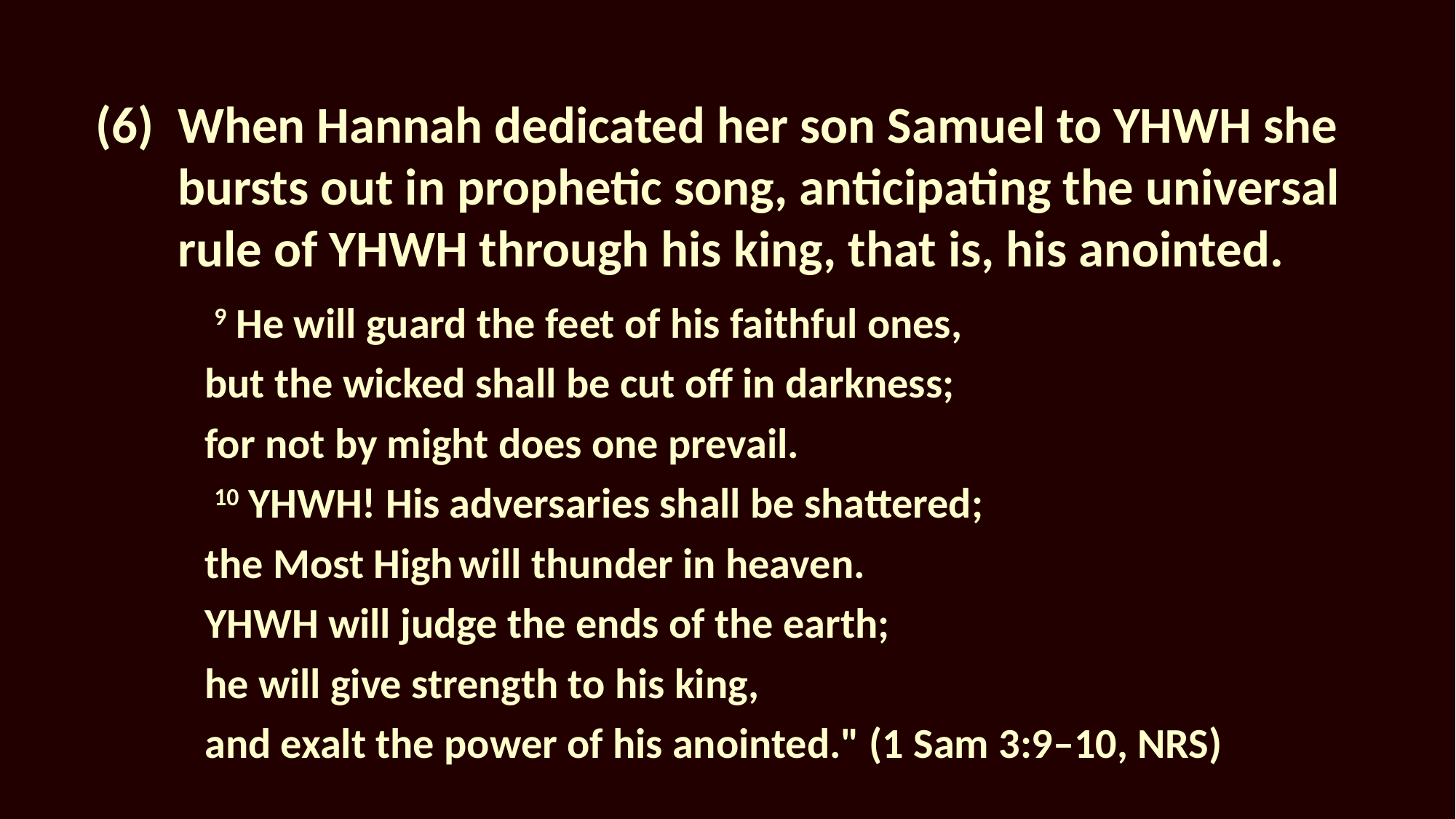

When Hannah dedicated her son Samuel to YHWH she bursts out in prophetic song, anticipating the universal rule of YHWH through his king, that is, his anointed.
 9 He will guard the feet of his faithful ones,
but the wicked shall be cut off in darkness;
for not by might does one prevail.
 10 YHWH! His adversaries shall be shattered;
the Most High will thunder in heaven.
YHWH will judge the ends of the earth;
he will give strength to his king,
and exalt the power of his anointed." (1 Sam 3:9–10, NRS)